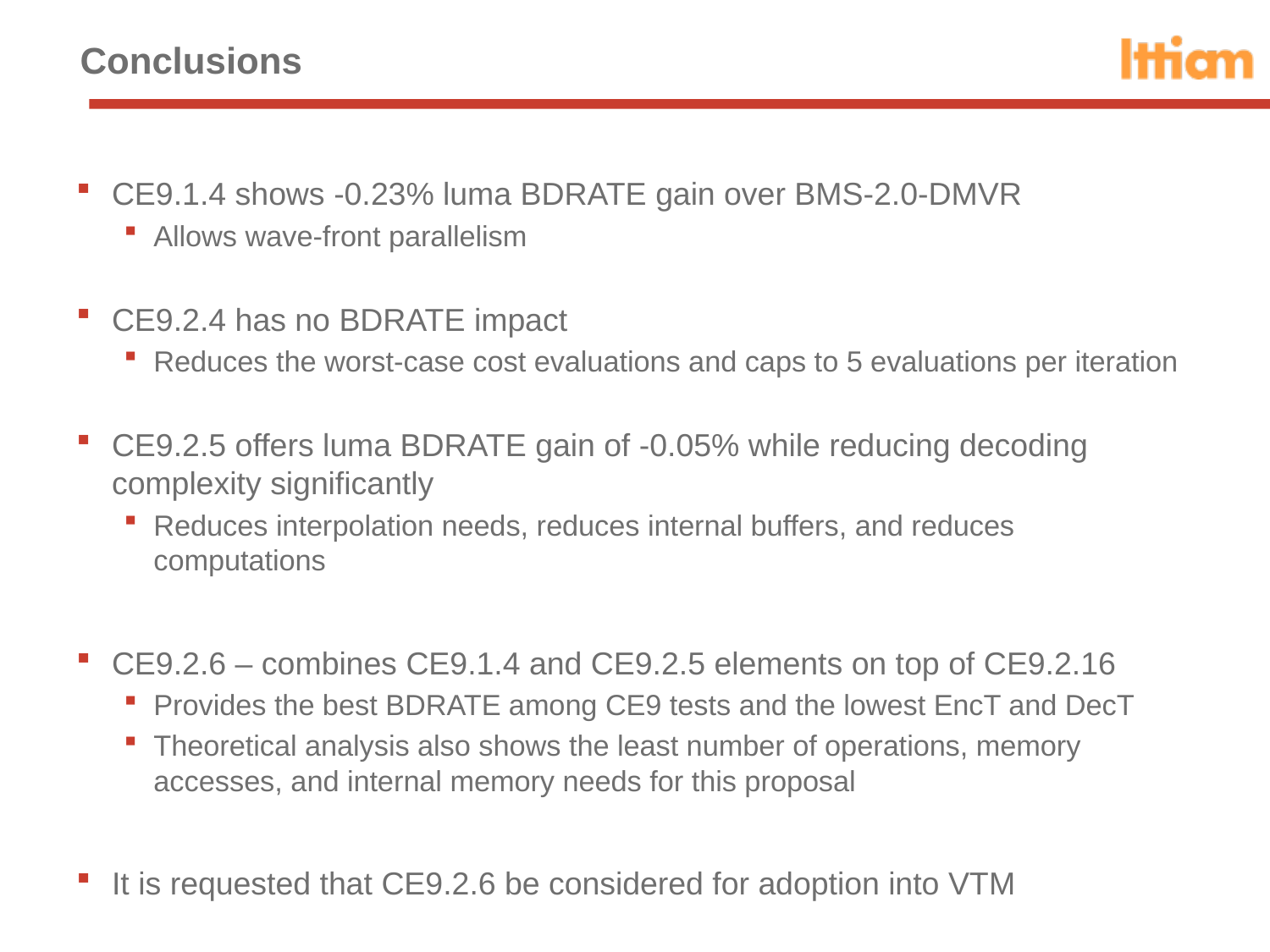

# Conclusions
CE9.1.4 shows -0.23% luma BDRATE gain over BMS-2.0-DMVR
Allows wave-front parallelism

CE9.2.4 has no BDRATE impact
Reduces the worst-case cost evaluations and caps to 5 evaluations per iteration

CE9.2.5 offers luma BDRATE gain of -0.05% while reducing decoding complexity significantly
Reduces interpolation needs, reduces internal buffers, and reduces computations

CE9.2.6 – combines CE9.1.4 and CE9.2.5 elements on top of CE9.2.16
Provides the best BDRATE among CE9 tests and the lowest EncT and DecT
Theoretical analysis also shows the least number of operations, memory accesses, and internal memory needs for this proposal

It is requested that CE9.2.6 be considered for adoption into VTM